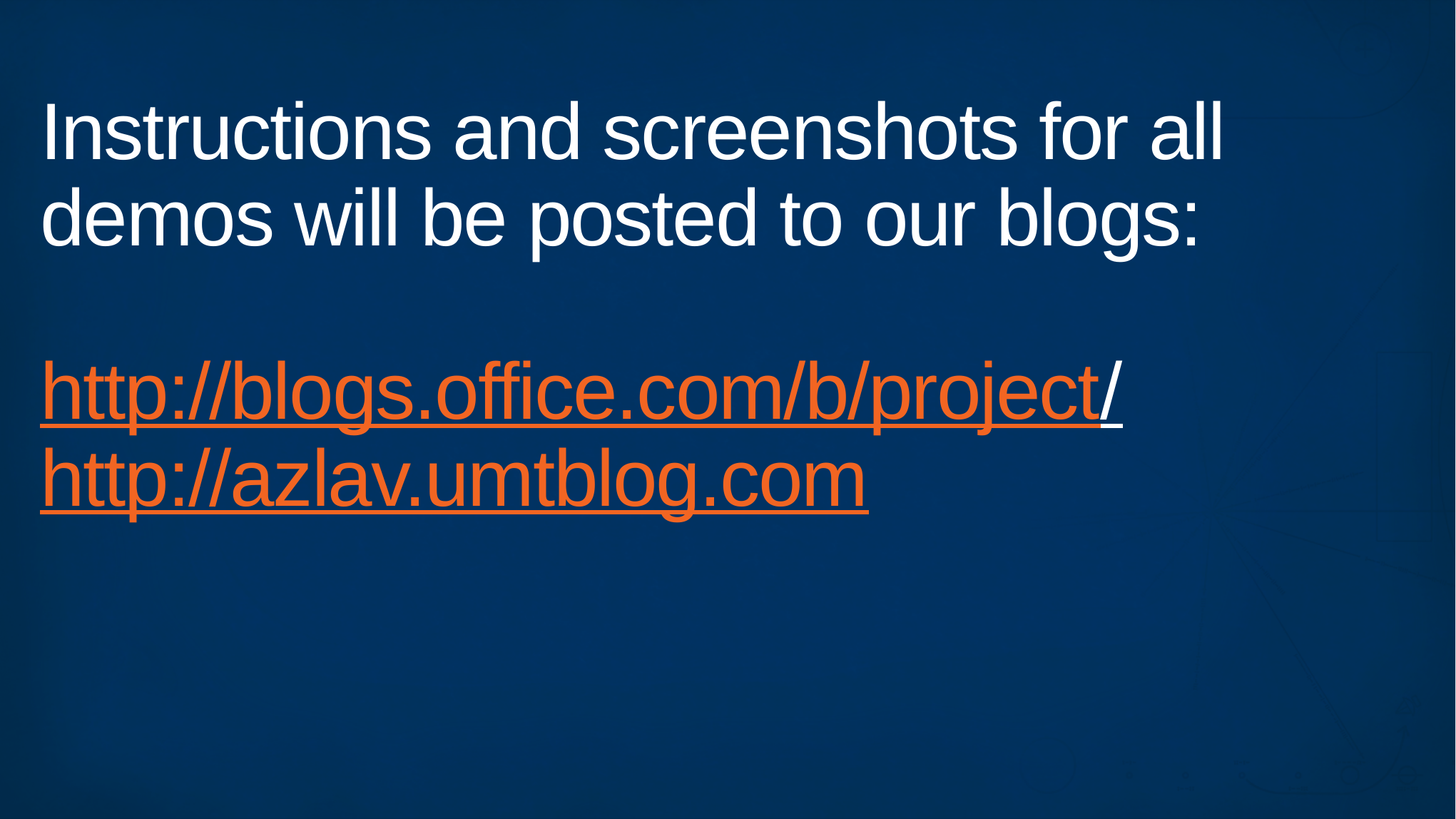

# Instructions and screenshots for all demos will be posted to our blogs: http://blogs.office.com/b/project/ http://azlav.umtblog.com